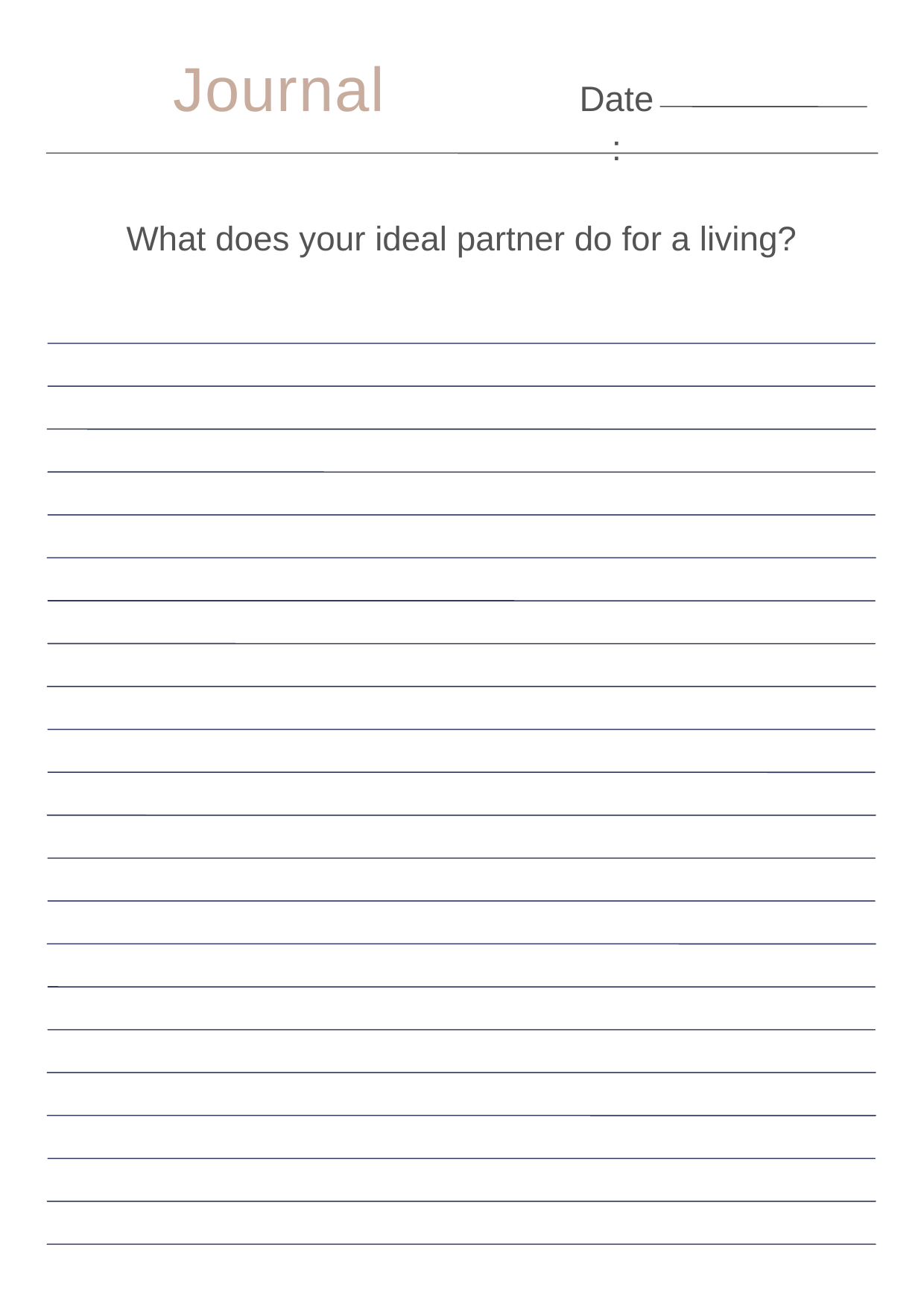

Journal
Date:

What does your ideal partner do for a living?